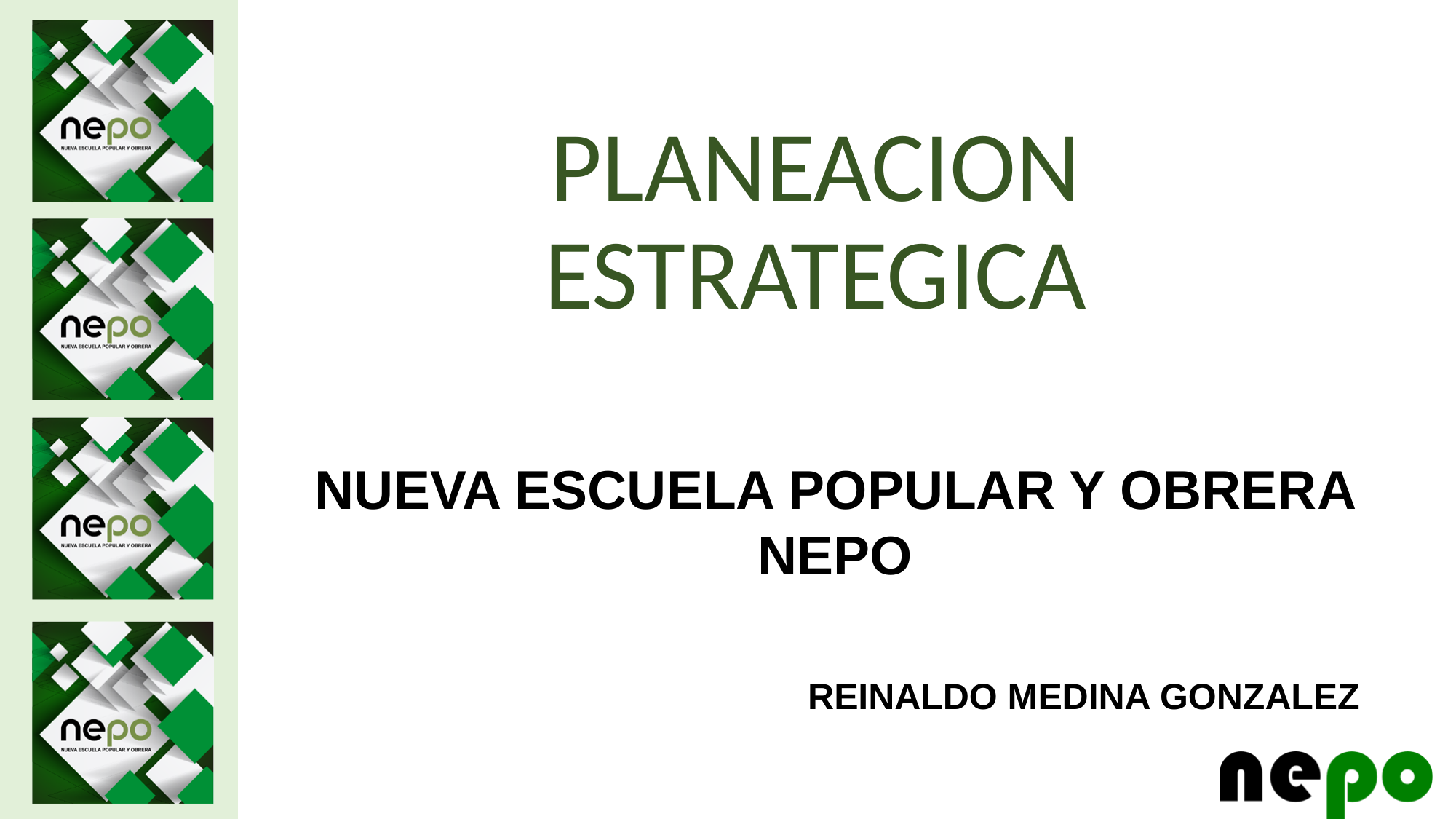

# PLANEACION ESTRATEGICA
NUEVA ESCUELA POPULAR Y OBRERA NEPO

REINALDO MEDINA GONZALEZ